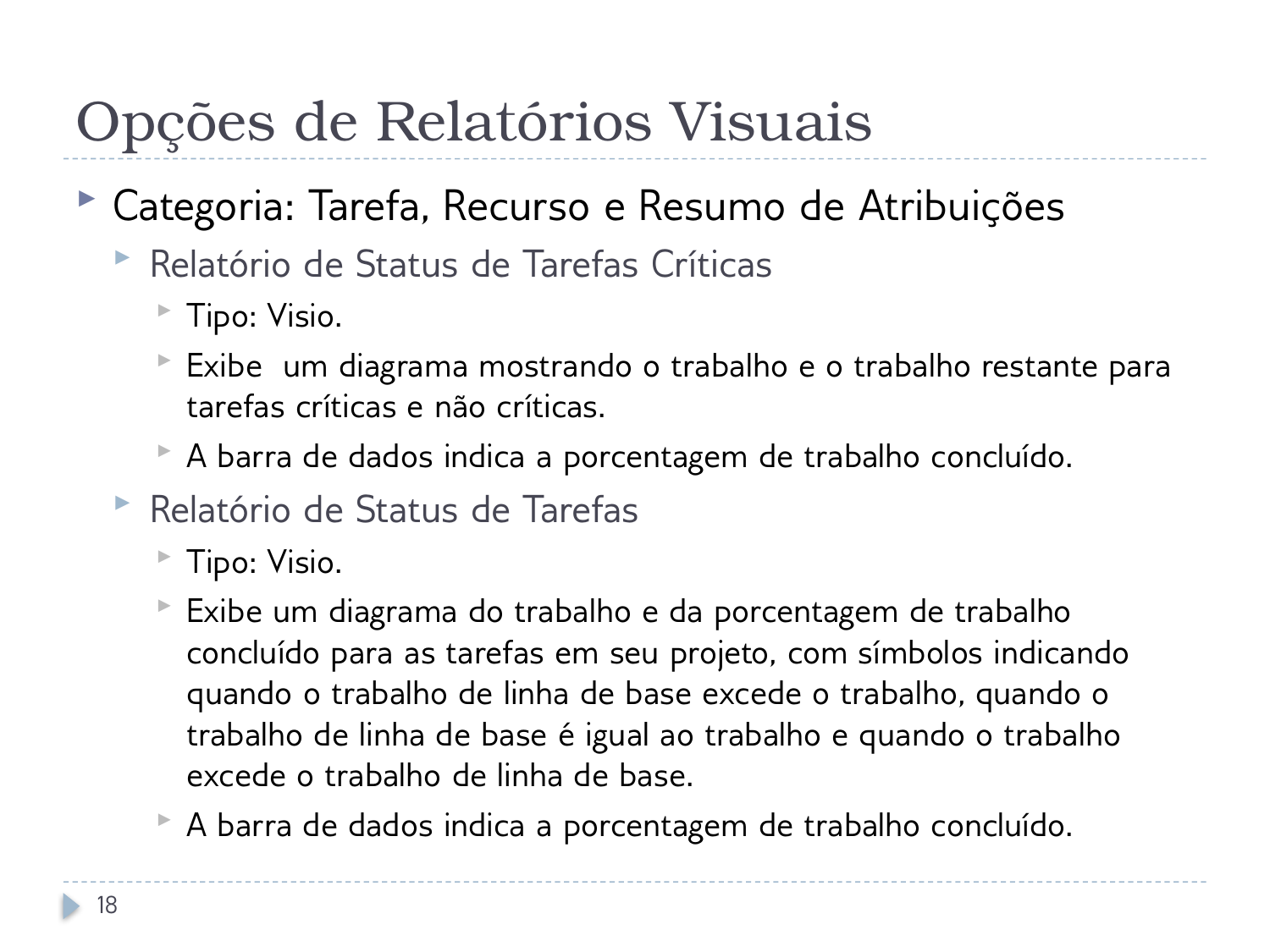

# Opções de Relatórios Visuais
Categoria: Tarefa, Recurso e Resumo de Atribuições
Relatório de Status de Tarefas Críticas
Tipo: Visio.
Exibe  um diagrama mostrando o trabalho e o trabalho restante para tarefas críticas e não críticas.
A barra de dados indica a porcentagem de trabalho concluído.
Relatório de Status de Tarefas
Tipo: Visio.
Exibe um diagrama do trabalho e da porcentagem de trabalho concluído para as tarefas em seu projeto, com símbolos indicando quando o trabalho de linha de base excede o trabalho, quando o trabalho de linha de base é igual ao trabalho e quando o trabalho excede o trabalho de linha de base.
A barra de dados indica a porcentagem de trabalho concluído.
18